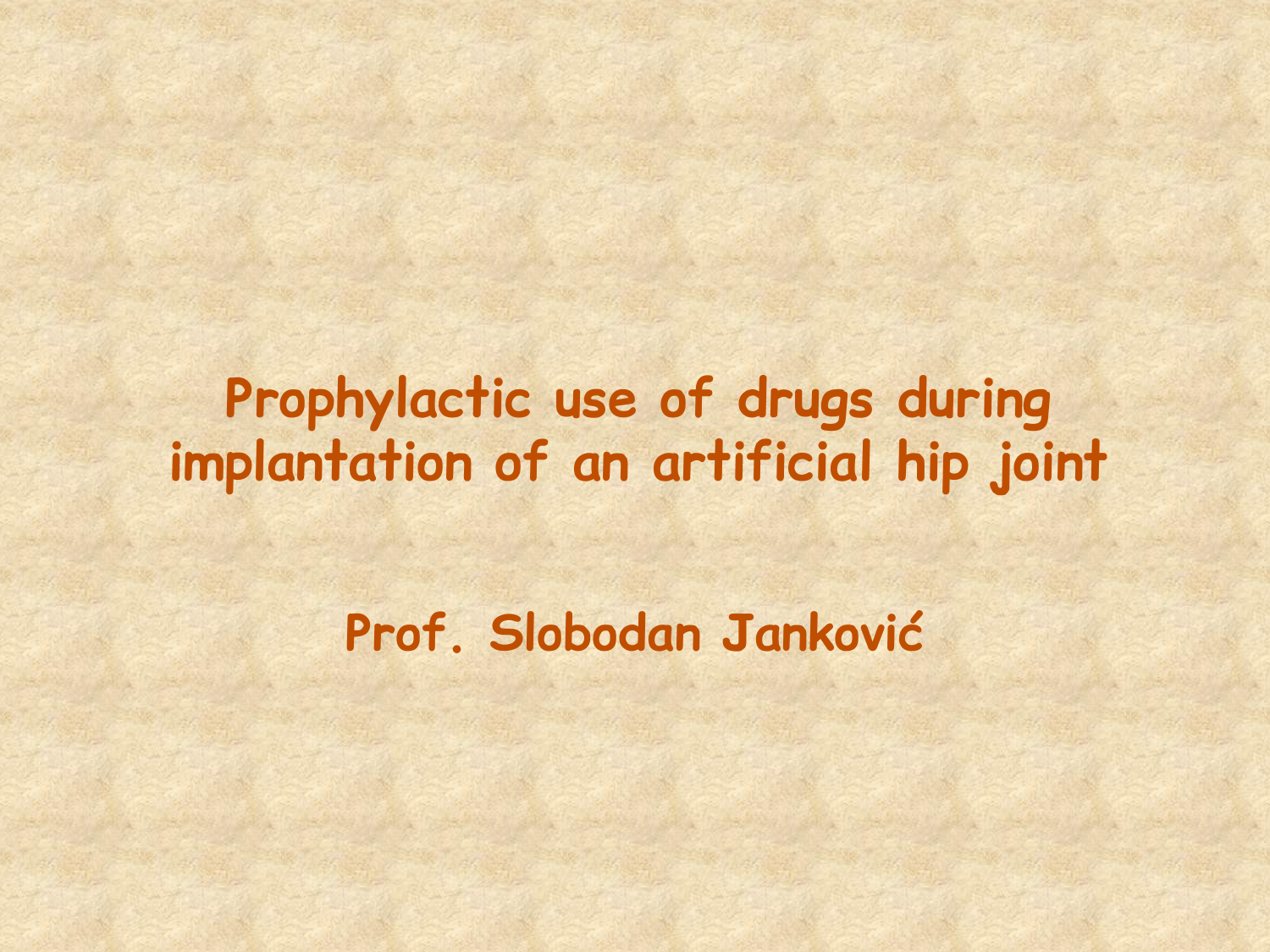

# Prophylactic use of drugs during implantation of an artificial hip joint
Prof. Slobodan Janković